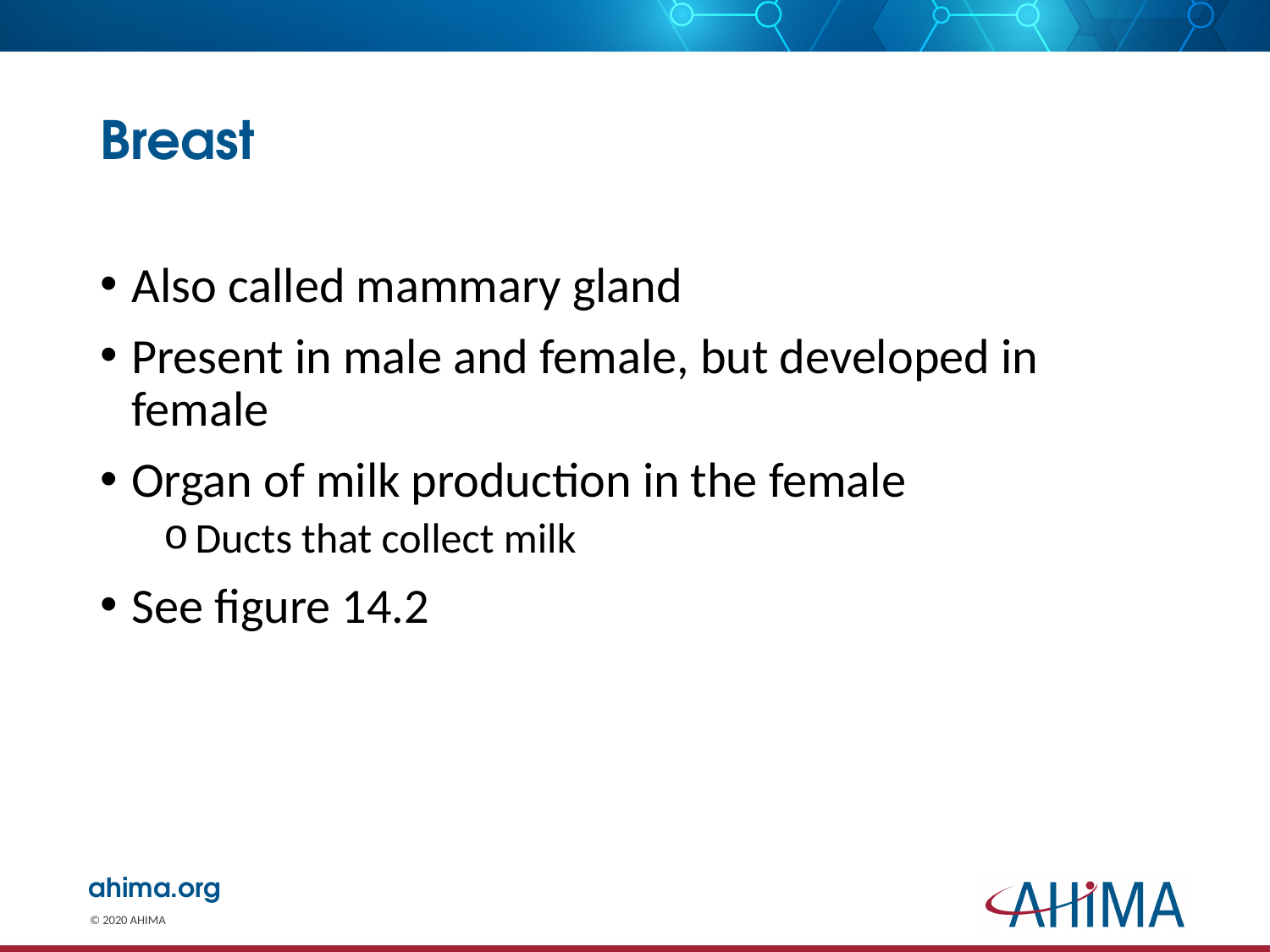

# Breast
Also called mammary gland
Present in male and female, but developed in female
Organ of milk production in the female
Ducts that collect milk
See figure 14.2